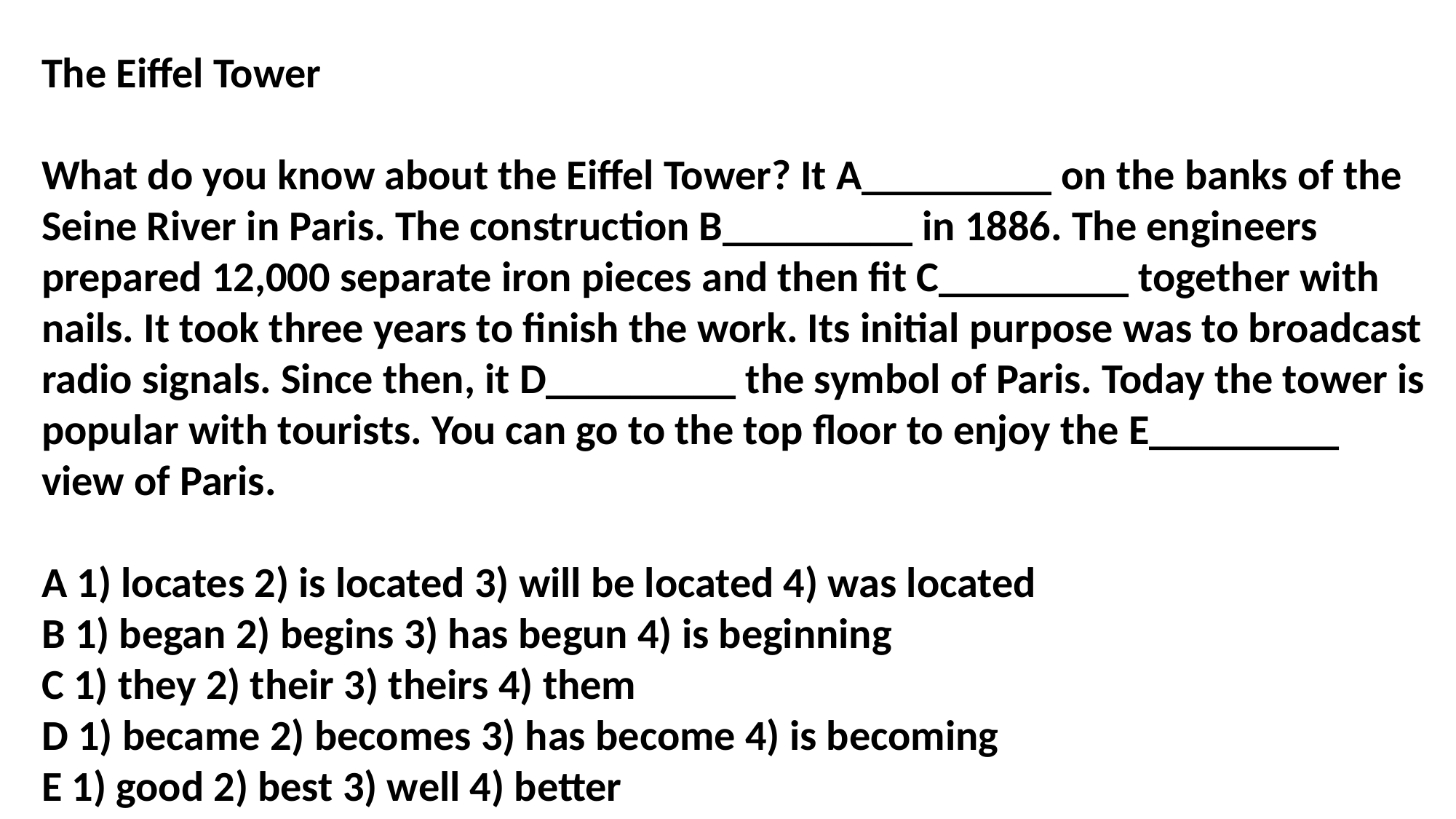

The Eiffel Tower

What do you know about the Eiffel Tower? It A_________ on the banks of the Seine River in Paris. The construction B_________ in 1886. The engineers prepared 12,000 separate iron pieces and then fit C_________ together with nails. It took three years to finish the work. Its initial purpose was to broadcast radio signals. Since then, it D_________ the symbol of Paris. Today the tower is popular with tourists. You can go to the top floor to enjoy the E_________ view of Paris.

A 1) locates 2) is located 3) will be located 4) was located
B 1) began 2) begins 3) has begun 4) is beginning
C 1) they 2) their 3) theirs 4) them
D 1) became 2) becomes 3) has become 4) is becoming
E 1) good 2) best 3) well 4) better